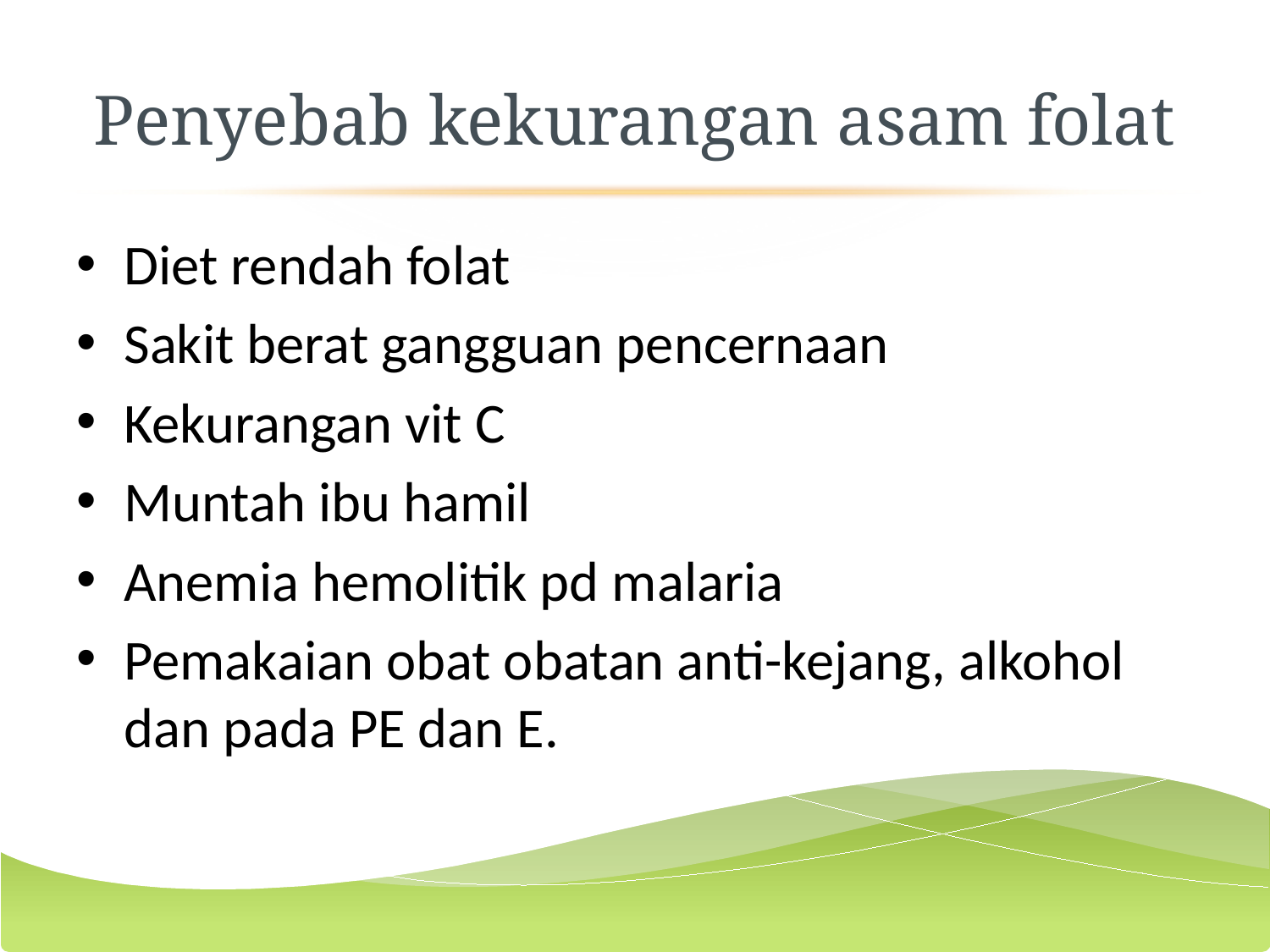

# Penyebab kekurangan asam folat
Diet rendah folat
Sakit berat gangguan pencernaan
Kekurangan vit C
Muntah ibu hamil
Anemia hemolitik pd malaria
Pemakaian obat obatan anti-kejang, alkohol dan pada PE dan E.